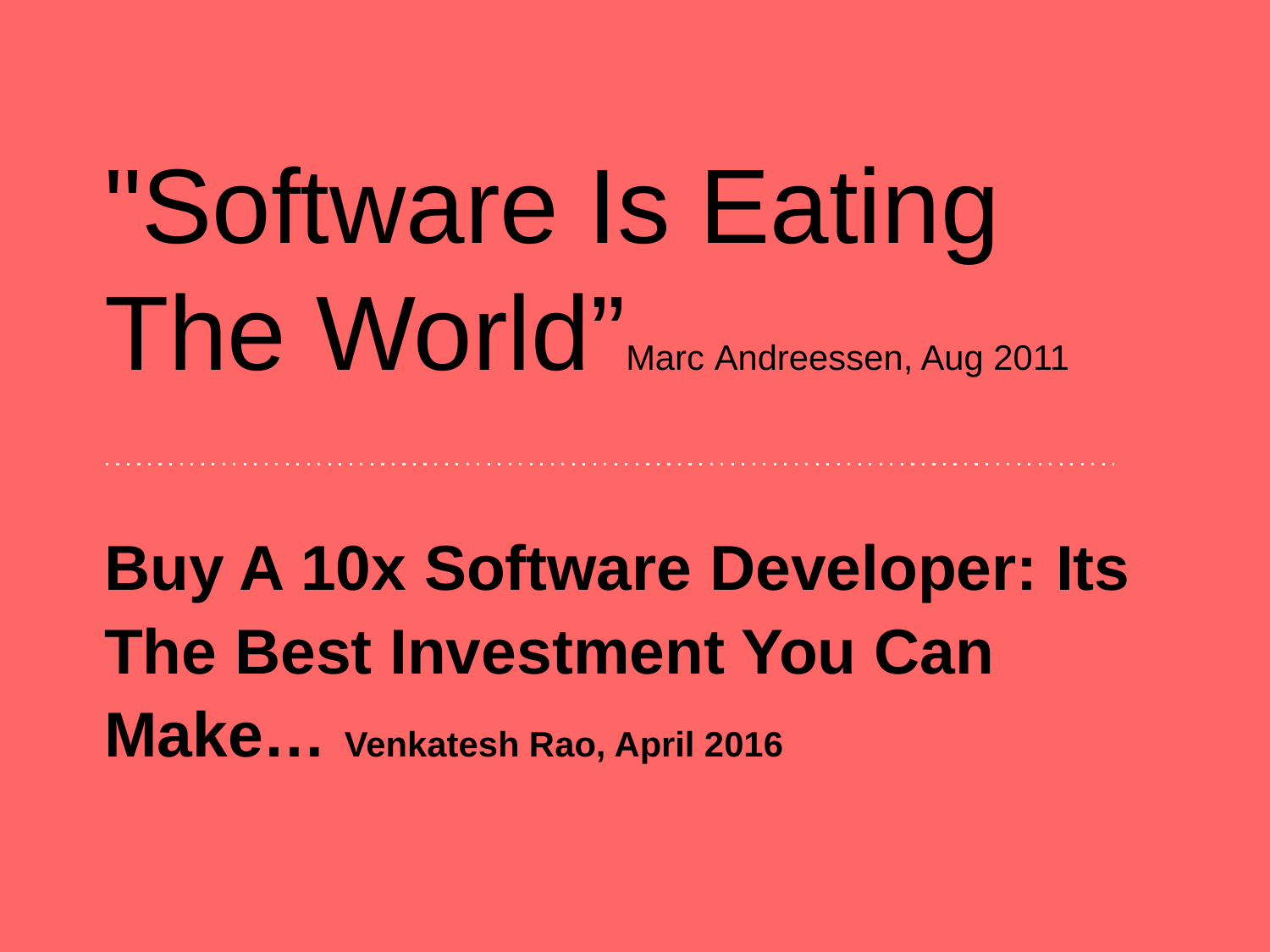

# "Software Is Eating The World”Marc Andreessen, Aug 2011
Buy A 10x Software Developer: Its The Best Investment You Can Make… Venkatesh Rao, April 2016